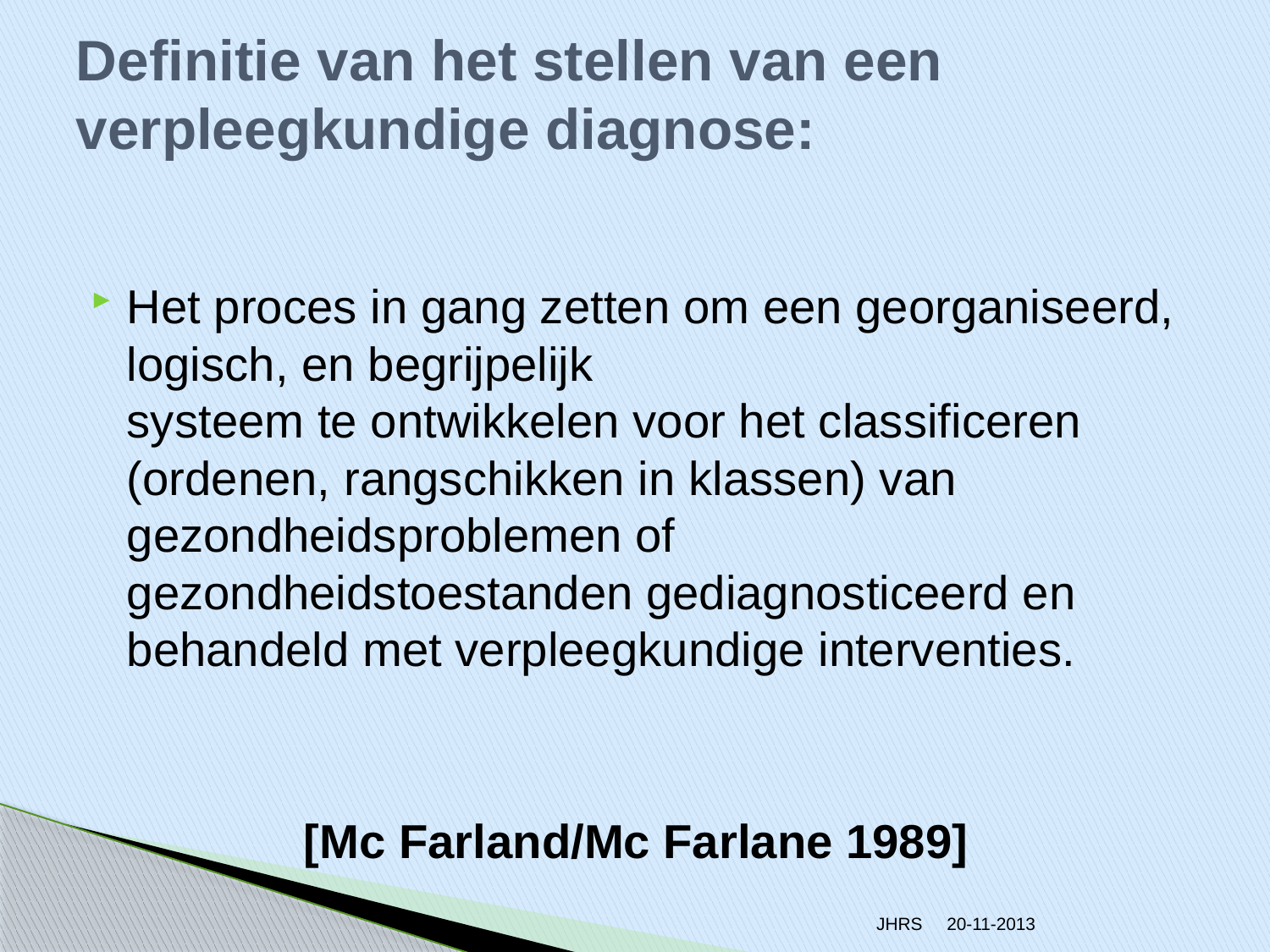

# Definitie van het stellen van een verpleegkundige diagnose:

Het proces in gang zetten om een georganiseerd, logisch, en begrijpelijk 
systeem te ontwikkelen voor het classificeren
(ordenen, rangschikken in klassen) van gezondheidsproblemen of 
gezondheidstoestanden gediagnosticeerd en behandeld met verpleegkundige interventies.

[Mc Farland/Mc Farlane 1989]

JHRS
20-11-2013